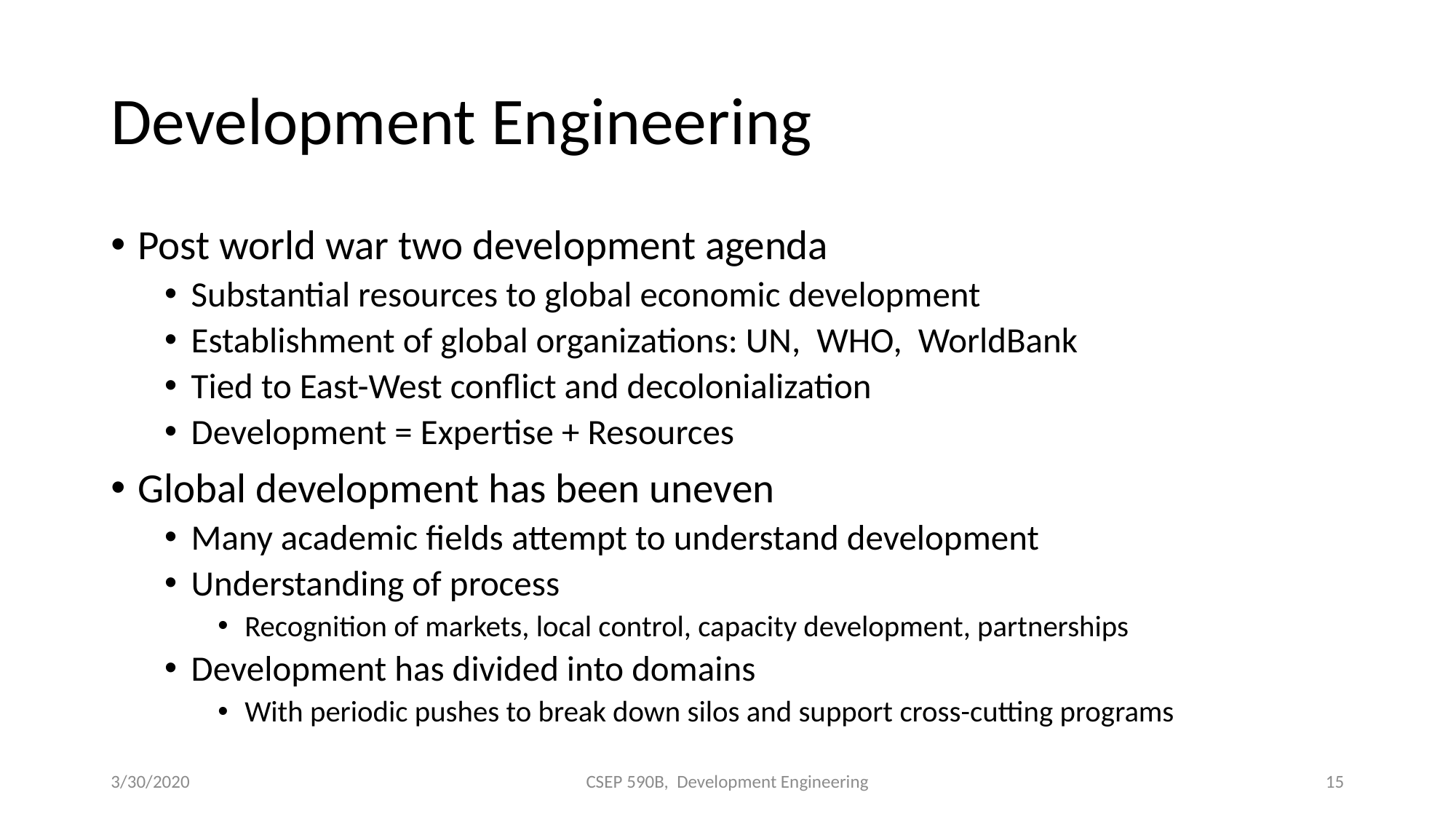

# Development Engineering
Post world war two development agenda
Substantial resources to global economic development
Establishment of global organizations: UN,  WHO,  WorldBank
Tied to East-West conflict and decolonialization
Development = Expertise + Resources
Global development has been uneven
Many academic fields attempt to understand development
Understanding of process
Recognition of markets, local control, capacity development, partnerships
Development has divided into domains
With periodic pushes to break down silos and support cross-cutting programs

3/30/2020
CSEP 590B,  Development Engineering
15